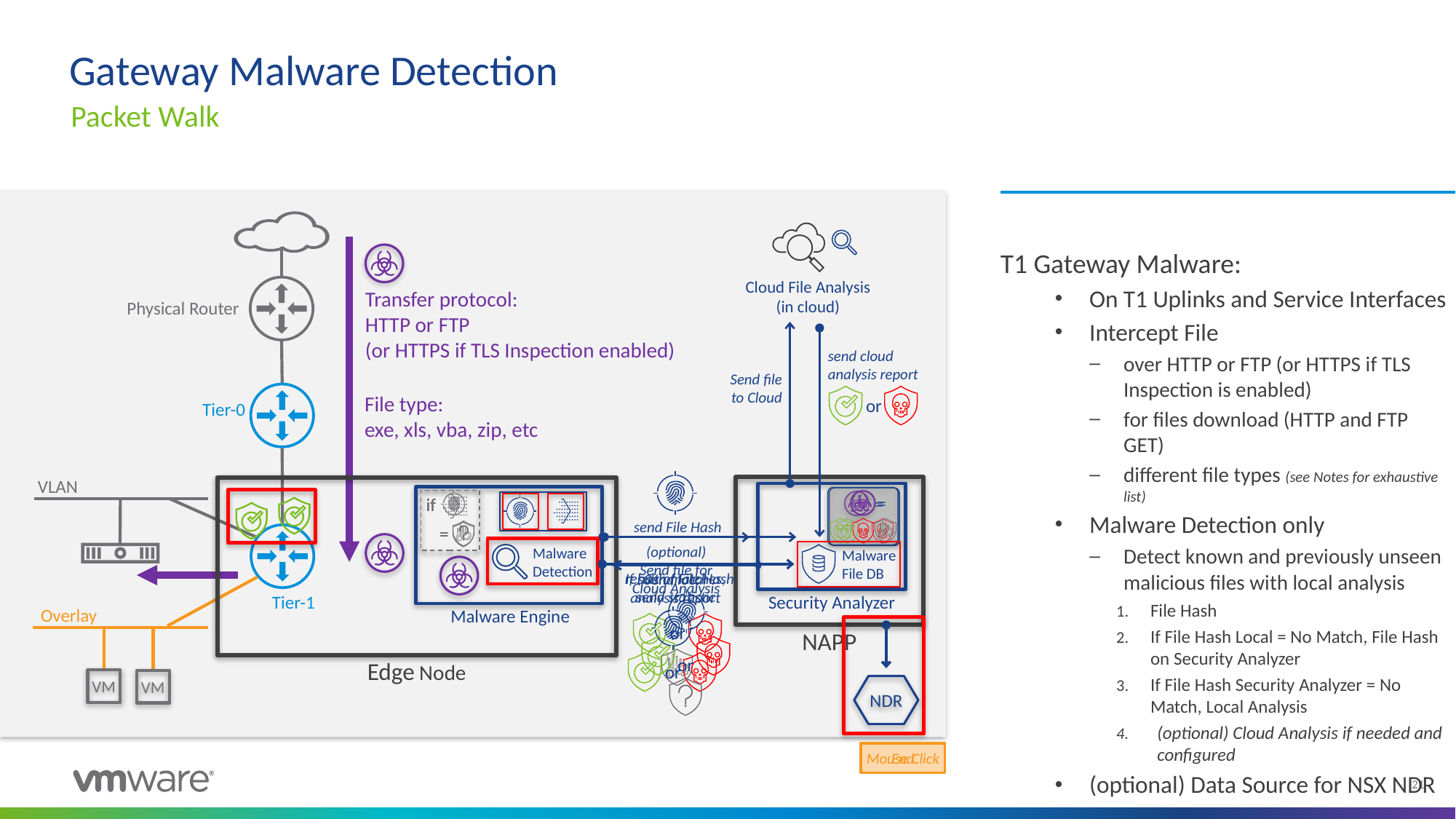

# Gateway Malware Detection
Packet Walk
T1 Gateway Malware:
On T1 Uplinks and Service Interfaces
Intercept File
over HTTP or FTP (or HTTPS if TLS Inspection is enabled)
for files download (HTTP and FTP GET)
different file types (see Notes for exhaustive list)
Malware Detection only
Detect known and previously unseen malicious files with local analysis
File Hash
If File Hash Local = No Match, File Hash on Security Analyzer
If File Hash Security Analyzer = No Match, Local Analysis
(optional) Cloud Analysis if needed and configured
(optional) Data Source for NSX NDR

Cloud File Analysis
(in cloud)

Transfer protocol:
HTTP or FTP
(or HTTPS if TLS Inspection enabled)
Physical Router
Send file
to Cloud
send cloud
analysis report

or

File type:
exe, xls, vba, zip, etc
Tier-0

send File Hash
VLAN

=

=

if

=

if

=

if

=

(optional)
Send file for
Cloud Analysis

Malware
Detection

Malware
File DB

If hash matches,
send statistic

or
Send local
analysis report

or

result of File Hash

or

Tier-1
Security Analyzer
Overlay
Malware Engine

NDR
NAPP
VM
Edge Node
VM
Mouse Click
End